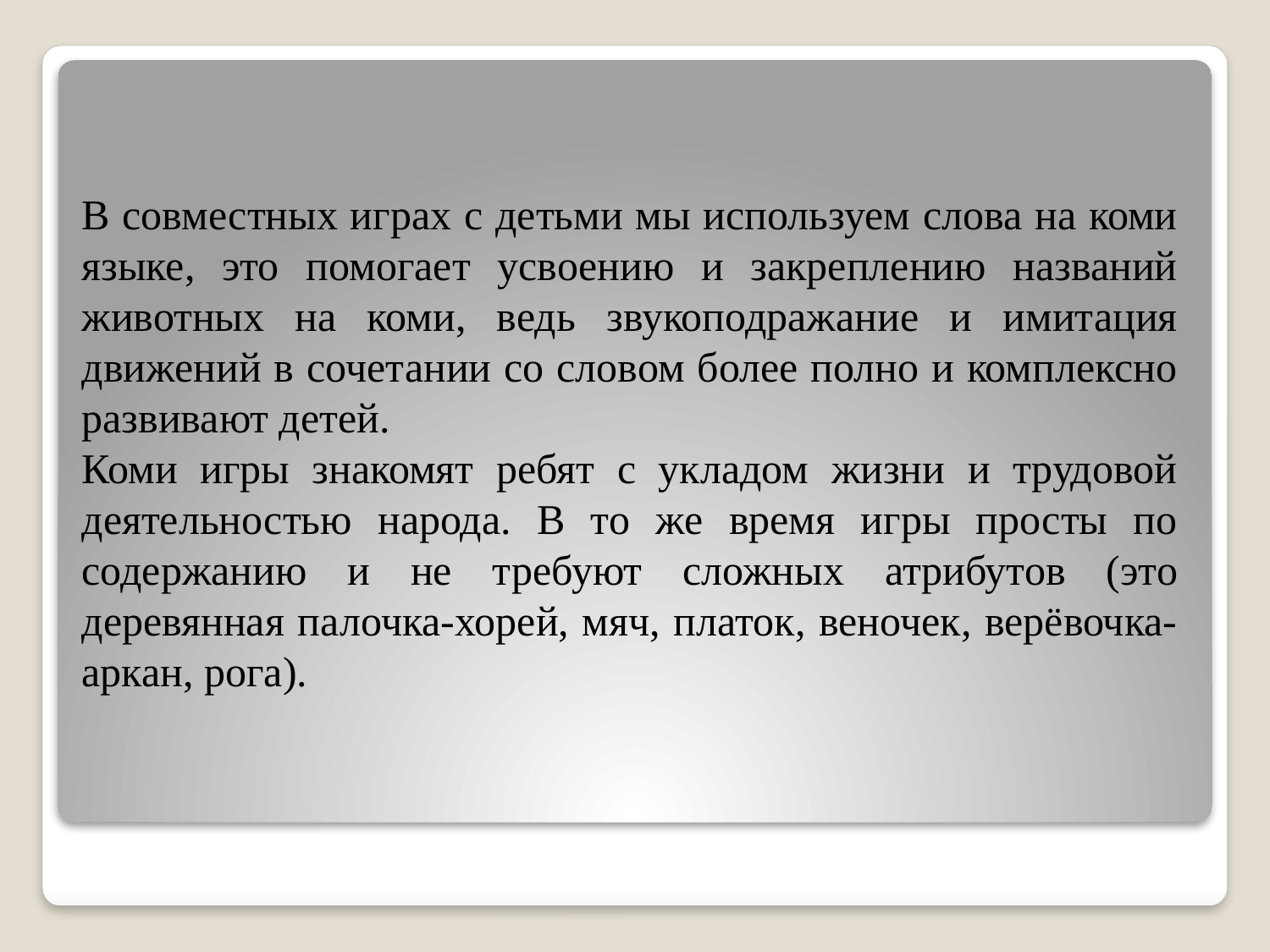

В совместных играх с детьми мы используем слова на коми языке, это помогает усвоению и закреплению названий животных на коми, ведь звукоподражание и имитация движений в сочетании со словом более полно и комплексно развивают детей.
Коми игры знакомят ребят с укладом жизни и трудовой деятельностью народа. В то же время игры просты по содержанию и не требуют сложных атрибутов (это деревянная палочка-хорей, мяч, платок, веночек, верёвочка-аркан, рога).